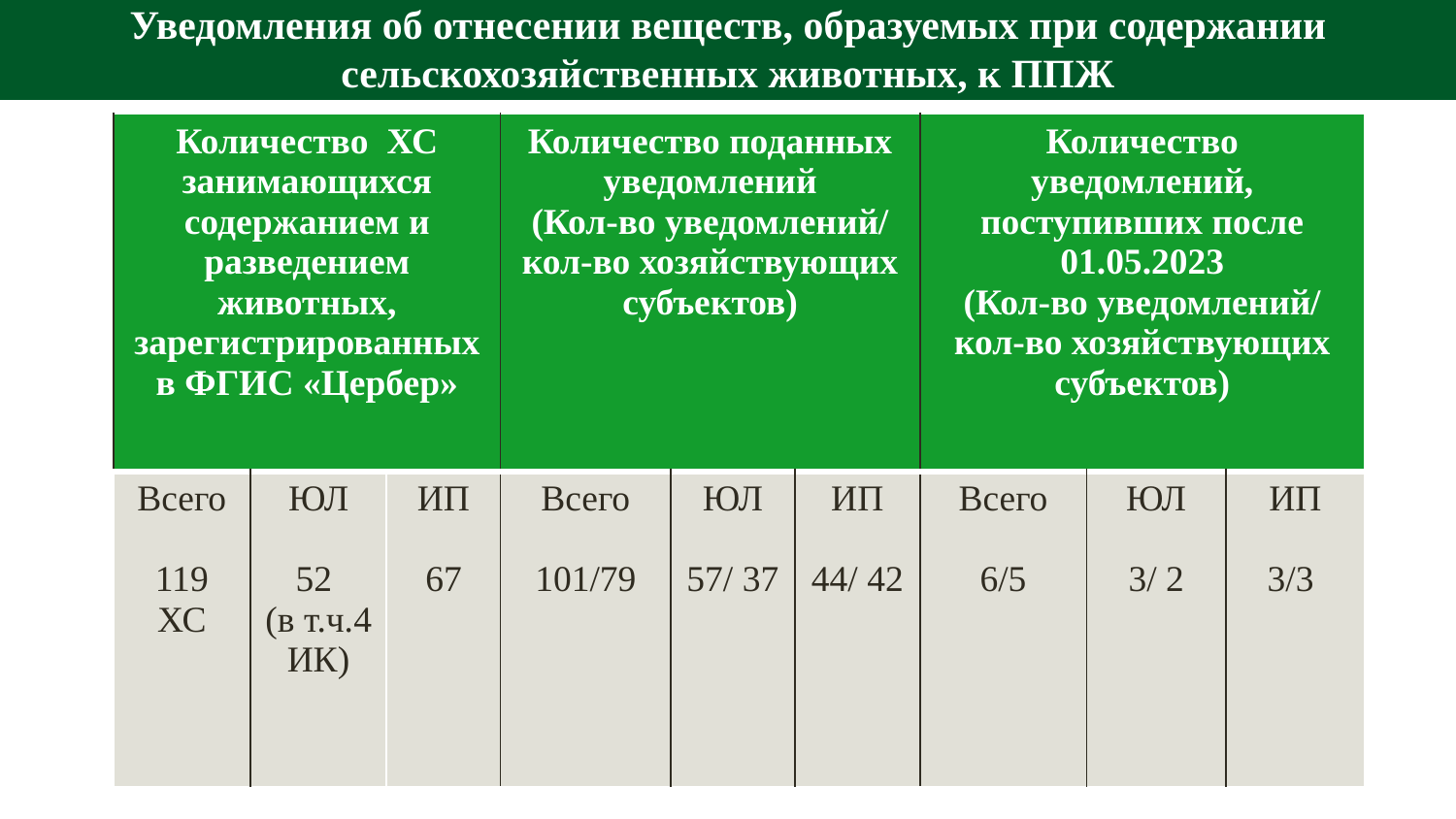

Уведомления об отнесении веществ, образуемых при содержании сельскохозяйственных животных, к ППЖ

| Количество ХС занимающихся содержанием и разведением животных, зарегистрированных в ФГИС «Цербер» |  |  | Количество поданных уведомлений (Кол-во уведомлений/ кол-во хозяйствующих субъектов) |  |  | Количество уведомлений, поступивших после 01.05.2023 (Кол-во уведомлений/ кол-во хозяйствующих субъектов) |  |  |
| --- | --- | --- | --- | --- | --- | --- | --- | --- |
| Всего 119 ХС | ЮЛ 52 (в т.ч.4 ИК) | ИП 67 | Всего 101/79 | ЮЛ 57/ 37 | ИП 44/ 42 | Всего 6/5 | ЮЛ 3/ 2 | ИП 3/3 |